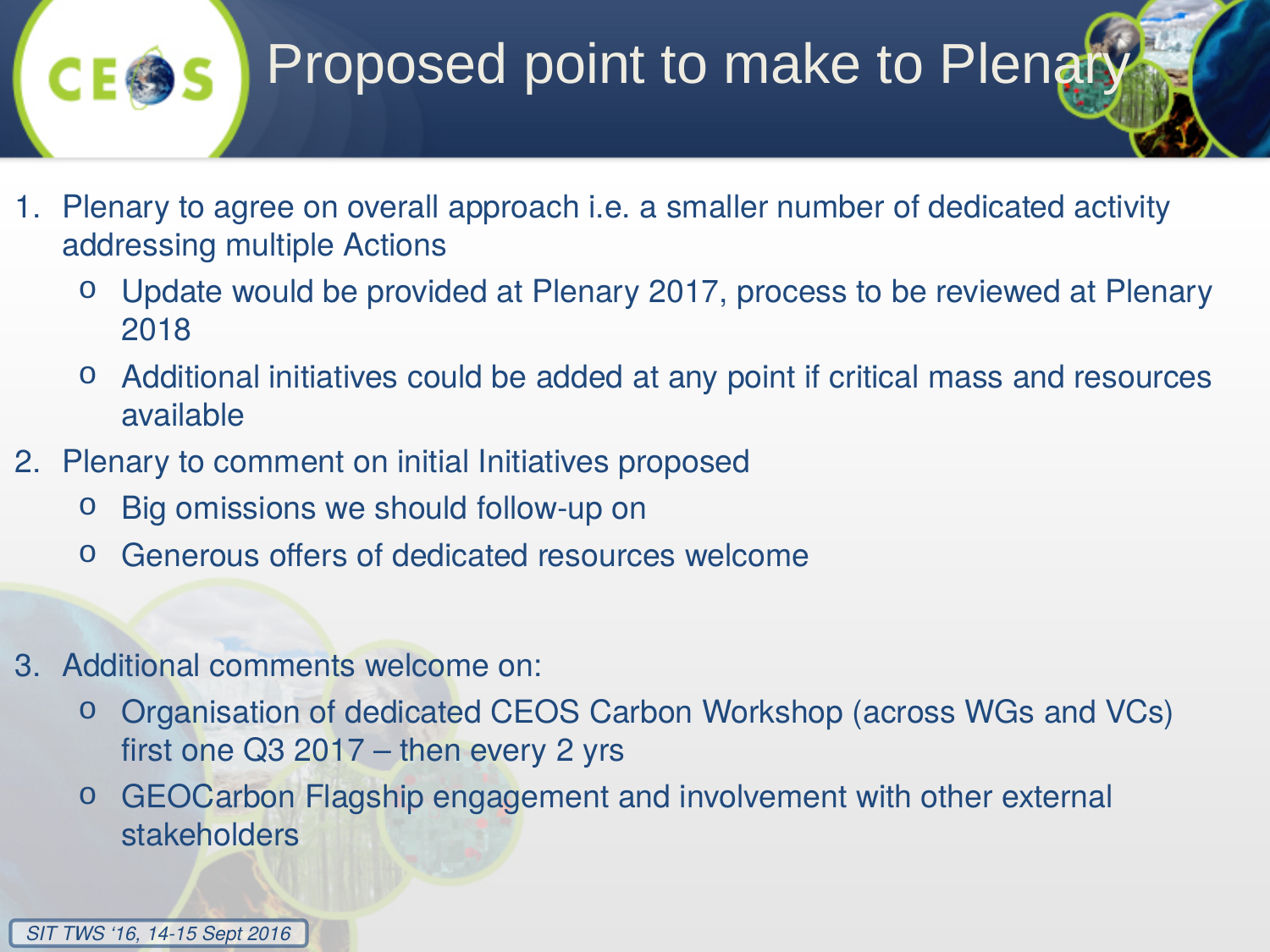

Proposed point to make to Plenary

Plenary to agree on overall approach i.e. a smaller number of dedicated activity addressing multiple Actions
Update would be provided at Plenary 2017, process to be reviewed at Plenary 2018
Additional initiatives could be added at any point if critical mass and resources available
Plenary to comment on initial Initiatives proposed
Big omissions we should follow-up on
Generous offers of dedicated resources welcome

Additional comments welcome on:
Organisation of dedicated CEOS Carbon Workshop (across WGs and VCs) first one Q3 2017 – then every 2 yrs
GEOCarbon Flagship engagement and involvement with other external stakeholders